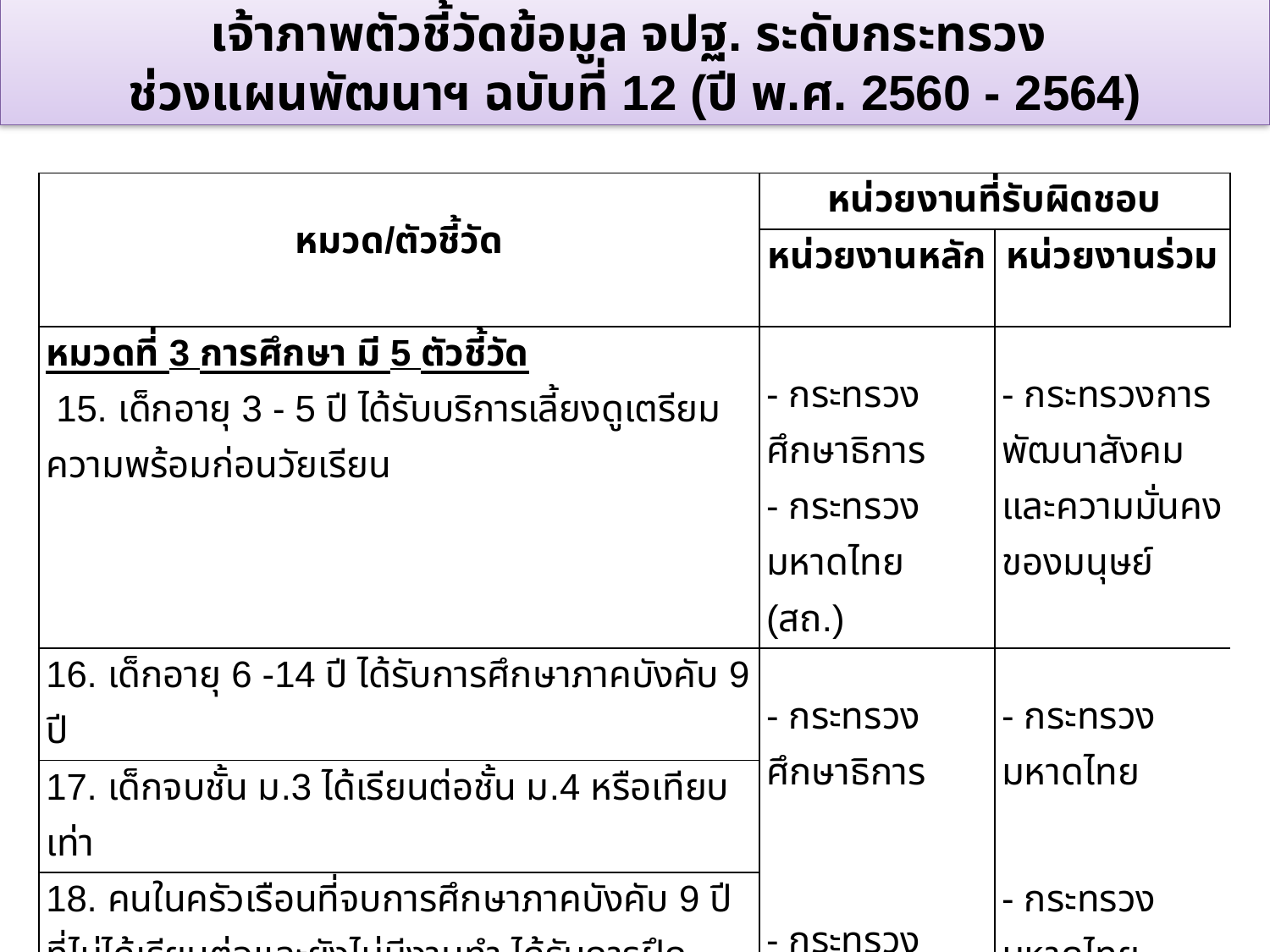

เจ้าภาพตัวชี้วัดข้อมูล จปฐ. ระดับกระทรวง
ช่วงแผนพัฒนาฯ ฉบับที่ 12 (ปี พ.ศ. 2560 - 2564)
| หมวด/ตัวชี้วัด | หน่วยงานที่รับผิดชอบ |  |
| --- | --- | --- |
|  | หน่วยงานหลัก | หน่วยงานร่วม |
| หมวดที่ 3 การศึกษา มี 5 ตัวชี้วัด  15. เด็กอายุ 3 - 5 ปี ได้รับบริการเลี้ยงดูเตรียมความพร้อมก่อนวัยเรียน | - กระทรวงศึกษาธิการ - กระทรวงมหาดไทย (สถ.) | - กระทรวงการพัฒนาสังคมและความมั่นคงของมนุษย์ |
| 16. เด็กอายุ 6 -14 ปี ได้รับการศึกษาภาคบังคับ 9 ปี | - กระทรวงศึกษาธิการ | - กระทรวงมหาดไทย |
| 17. เด็กจบชั้น ม.3 ได้เรียนต่อชั้น ม.4 หรือเทียบเท่า |  |  |
| 18. คนในครัวเรือนที่จบการศึกษาภาคบังคับ 9 ปี ที่ไม่ได้เรียนต่อและยังไม่มีงานทำ ได้รับการฝึกอบรมด้านอาชีพ | - กระทรวงศึกษาธิการ | - กระทรวงมหาดไทย - กระทรวงอุตสาหกรรม - กระทรวงแรงงาน |
| 19. คนอายุ 15 - 59 ปี อ่าน เขียนภาษาไทย และคิดเลขอย่างง่ายได้ | - กระทรวงศึกษาธิการ | - กระทรวงมหาดไทย |